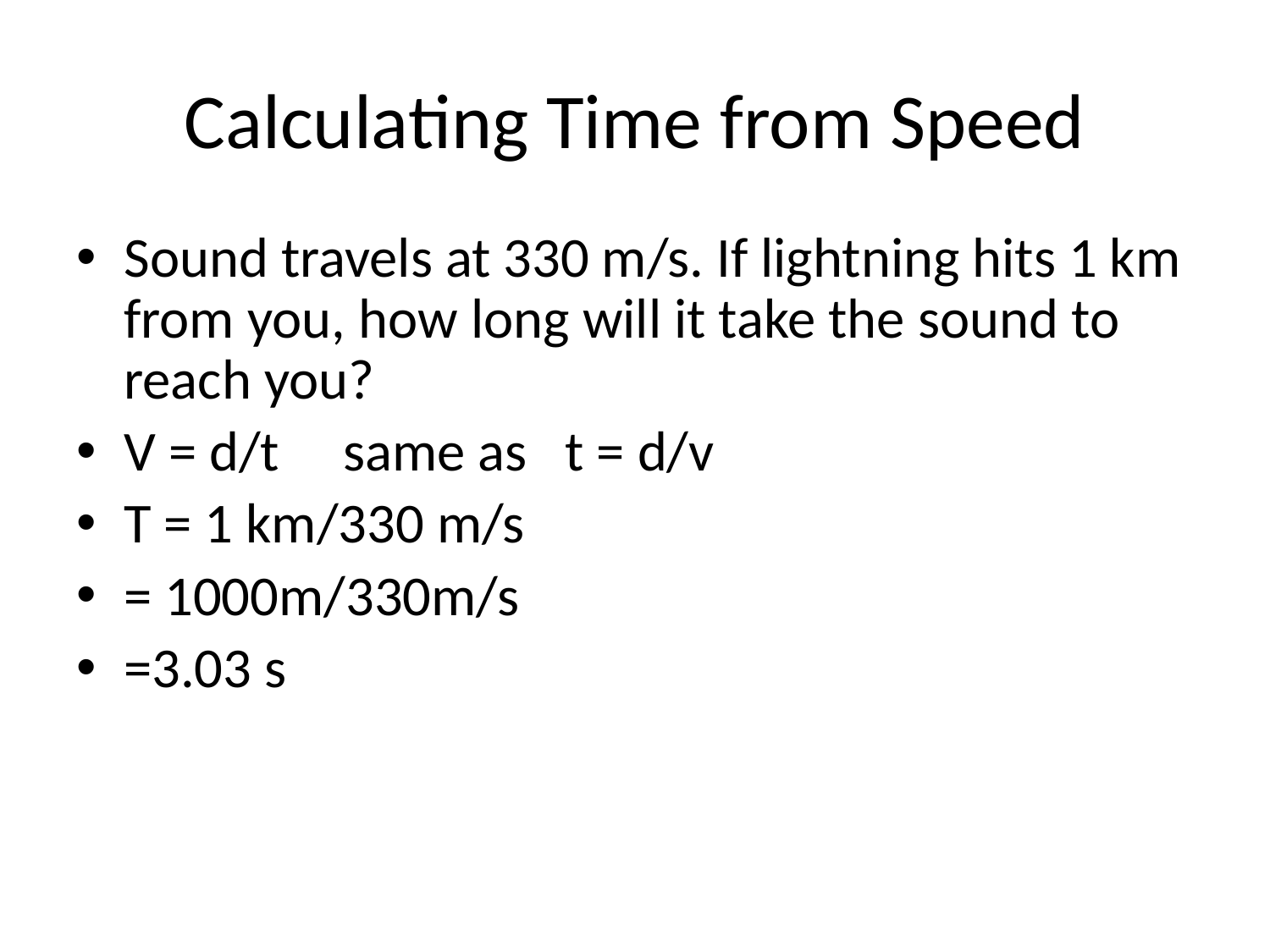

# Calculating Time from Speed
Sound travels at 330 m/s. If lightning hits 1 km from you, how long will it take the sound to reach you?
V = d/t     same as   t = d/v
T = 1 km/330 m/s
= 1000m/330m/s
=3.03 s